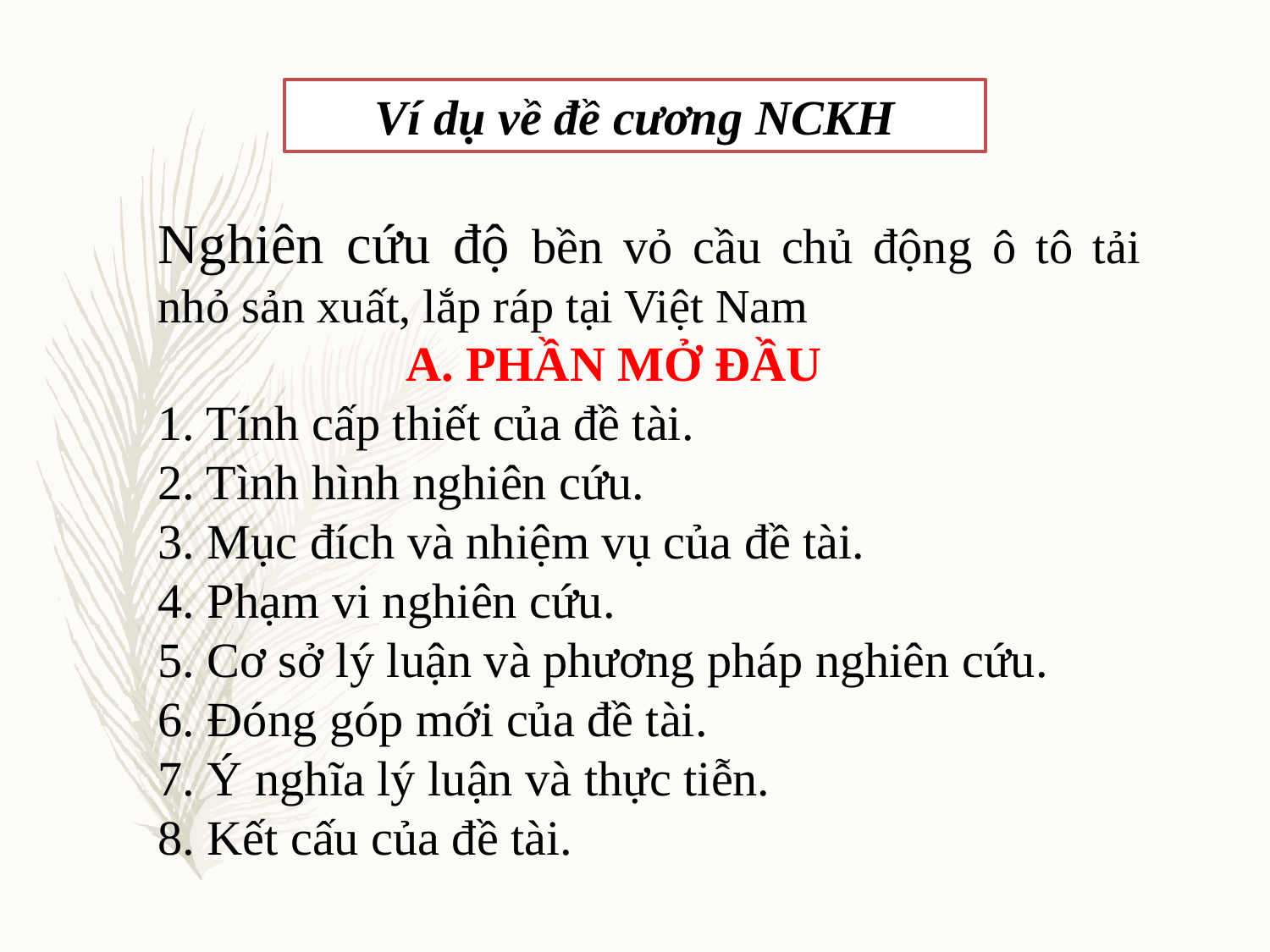

Ví dụ về đề cương NCKH
	Nghiên cứu độ bền vỏ cầu chủ động ô tô tải nhỏ sản xuất, lắp ráp tại Việt Nam
A. PHẦN MỞ ĐẦU
	1. Tính cấp thiết của đề tài.
	2. Tình hình nghiên cứu.
	3. Mục đích và nhiệm vụ của đề tài.
     	4. Phạm vi nghiên cứu.
	5. Cơ sở lý luận và phương pháp nghiên cứu.
	6. Đóng góp mới của đề tài.
	7. Ý nghĩa lý luận và thực tiễn.
	8. Kết cấu của đề tài.